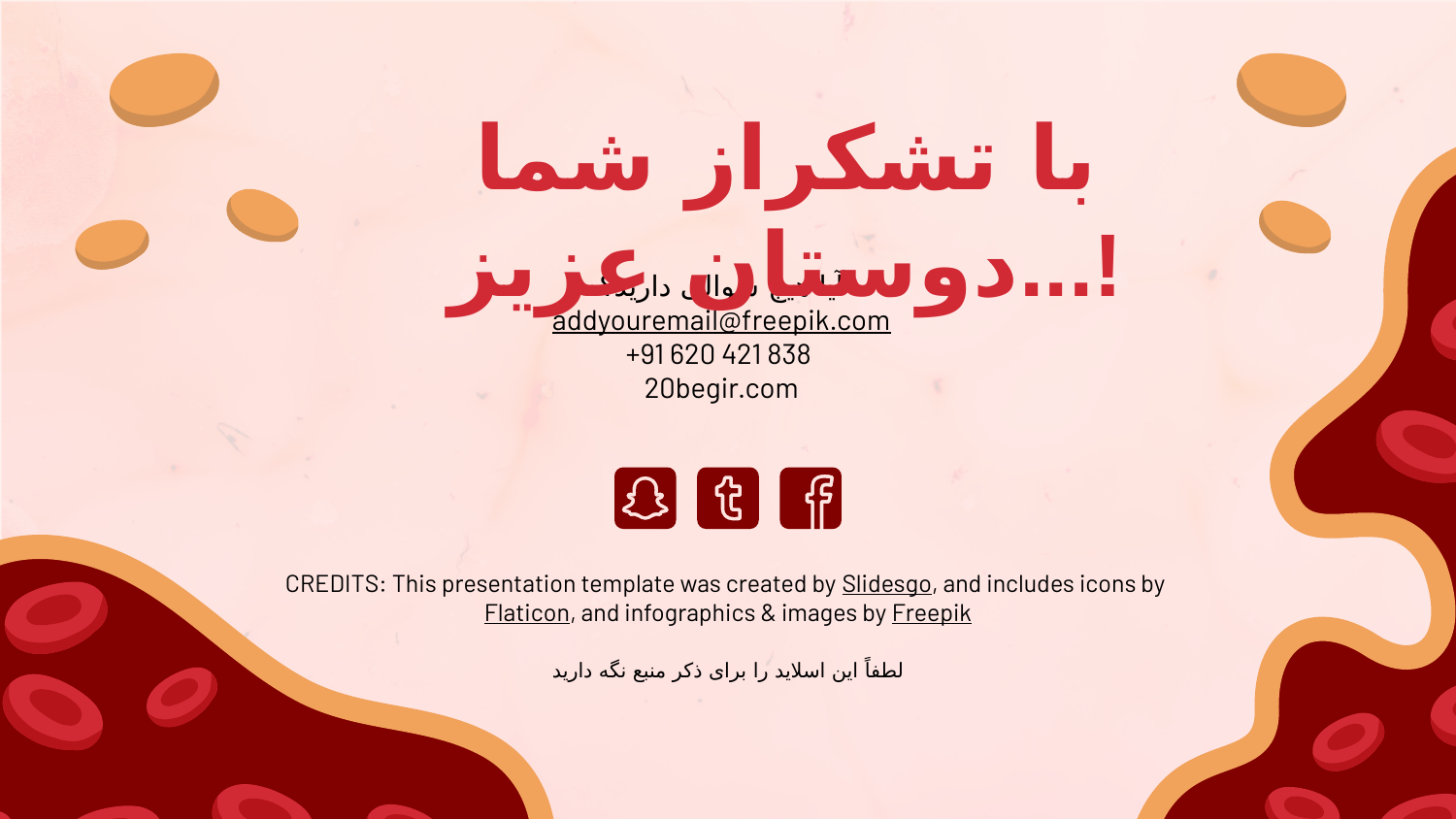

# با تشکراز شما دوستان عزیز...!

آیا هیچ سوالی دارید؟
addyouremail@freepik.com
+91 620 421 838
20begir.com

لطفاً این اسلاید را برای ذکر منبع نگه دارید